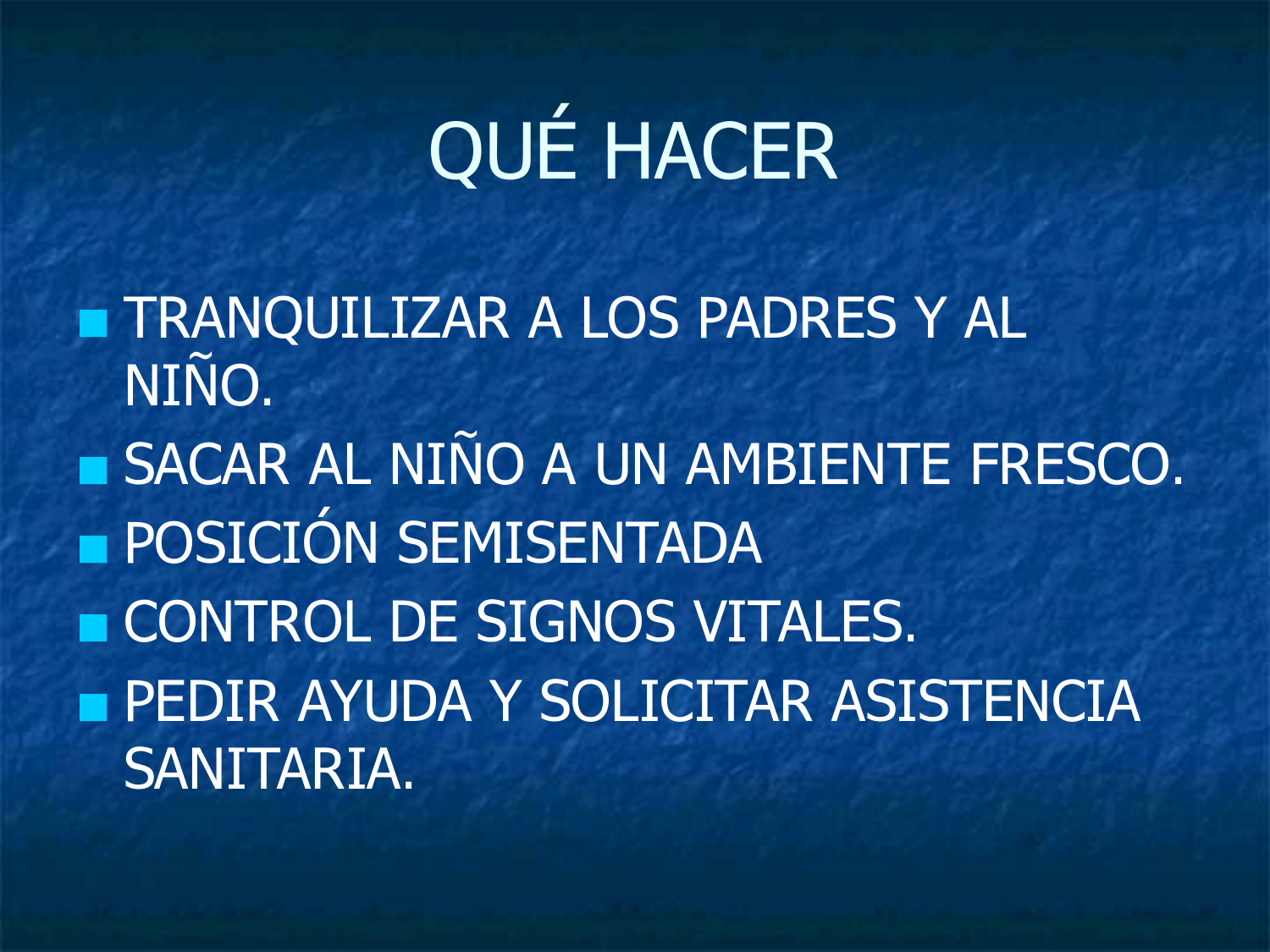

# QUÉ HACER
TRANQUILIZAR A LOS PADRES Y AL NIÑO.
SACAR AL NIÑO A UN AMBIENTE FRESCO.
POSICIÓN SEMISENTADA
CONTROL DE SIGNOS VITALES.
PEDIR AYUDA Y SOLICITAR ASISTENCIA SANITARIA.